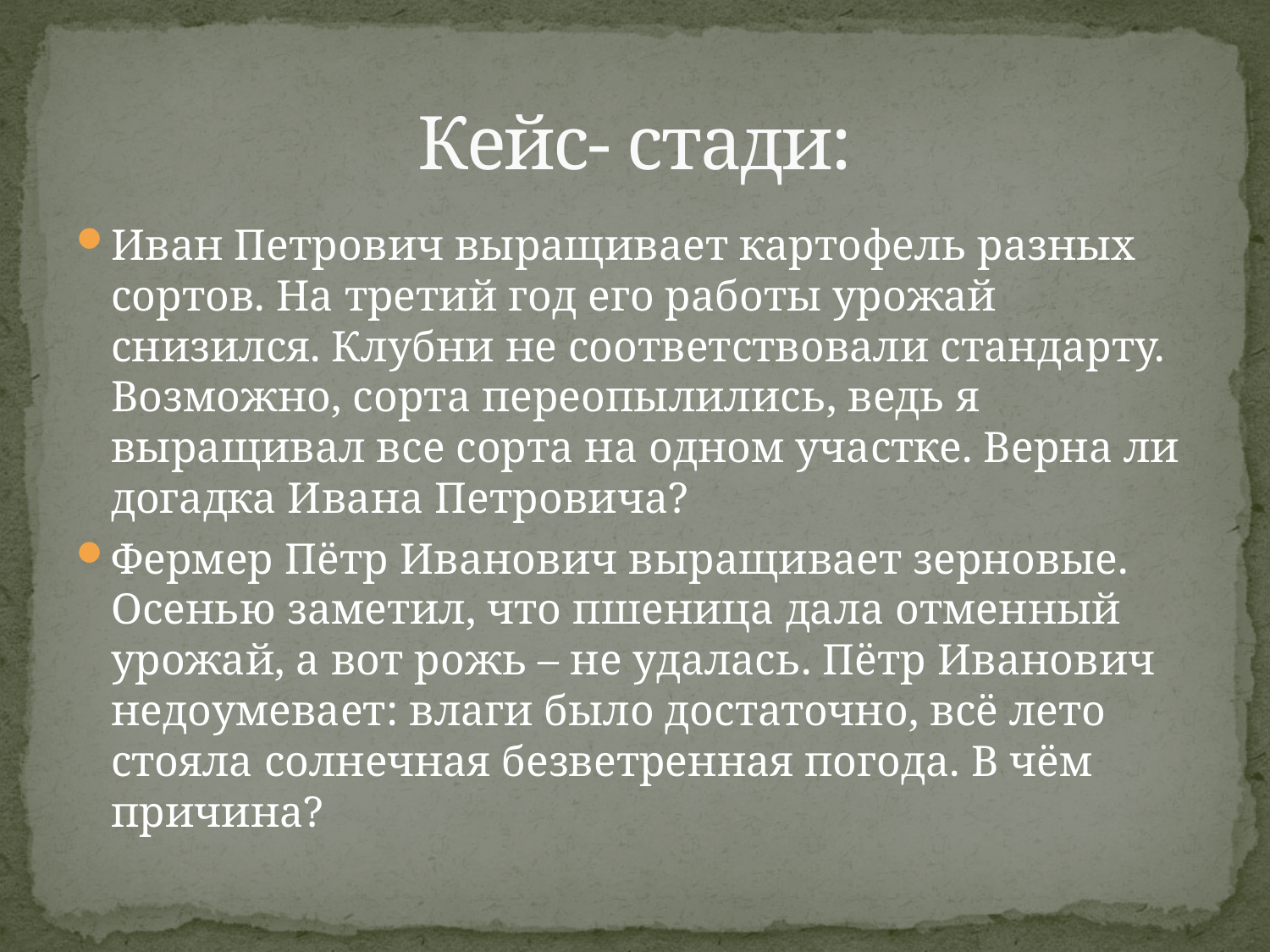

# Кейс- стади:
Иван Петрович выращивает картофель разных сортов. На третий год его работы урожай снизился. Клубни не соответствовали стандарту. Возможно, сорта переопылились, ведь я выращивал все сорта на одном участке. Верна ли догадка Ивана Петровича?
Фермер Пётр Иванович выращивает зерновые. Осенью заметил, что пшеница дала отменный урожай, а вот рожь – не удалась. Пётр Иванович недоумевает: влаги было достаточно, всё лето стояла солнечная безветренная погода. В чём причина?